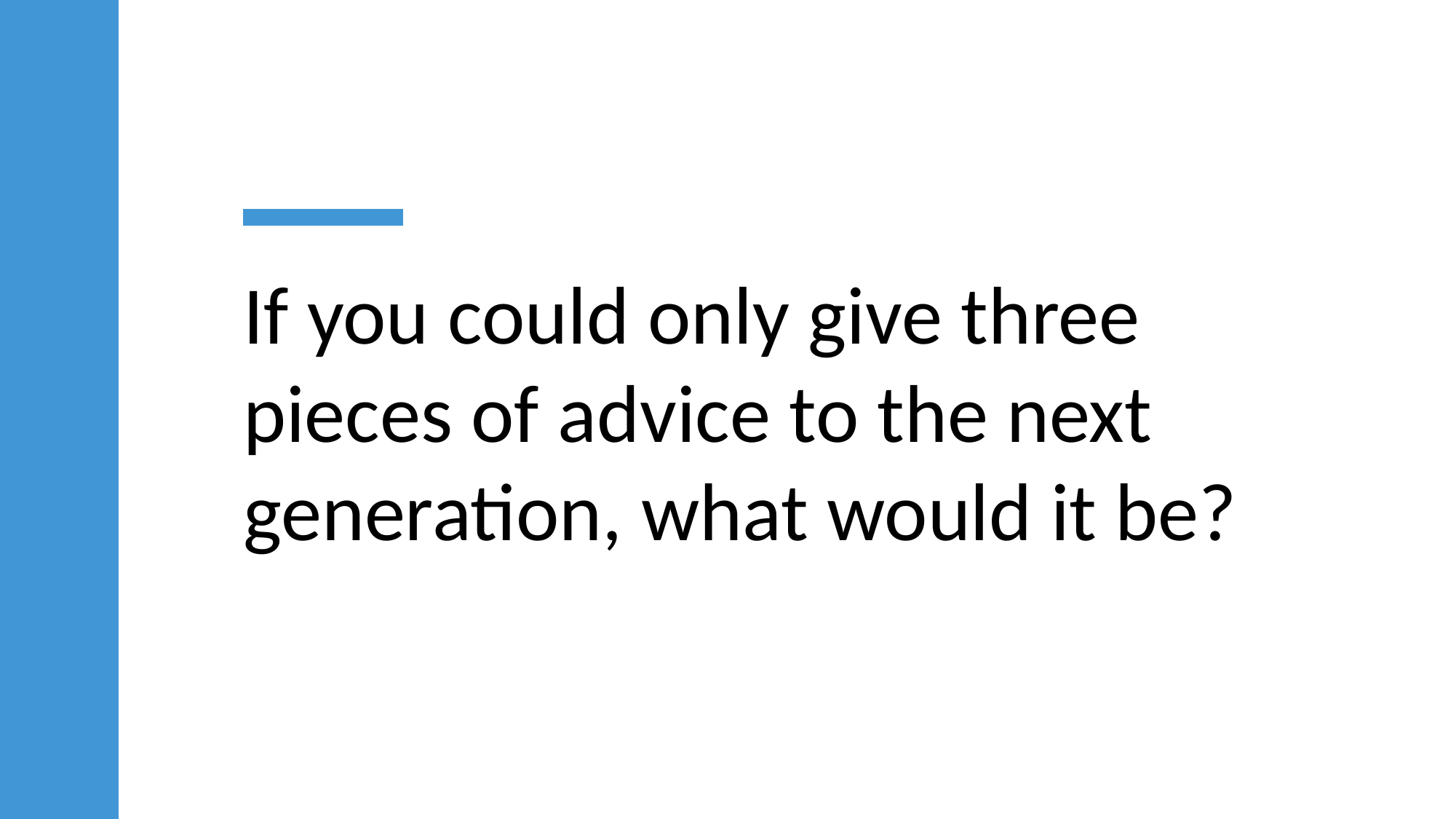

# If you could only give three pieces of advice to the next generation, what would it be?